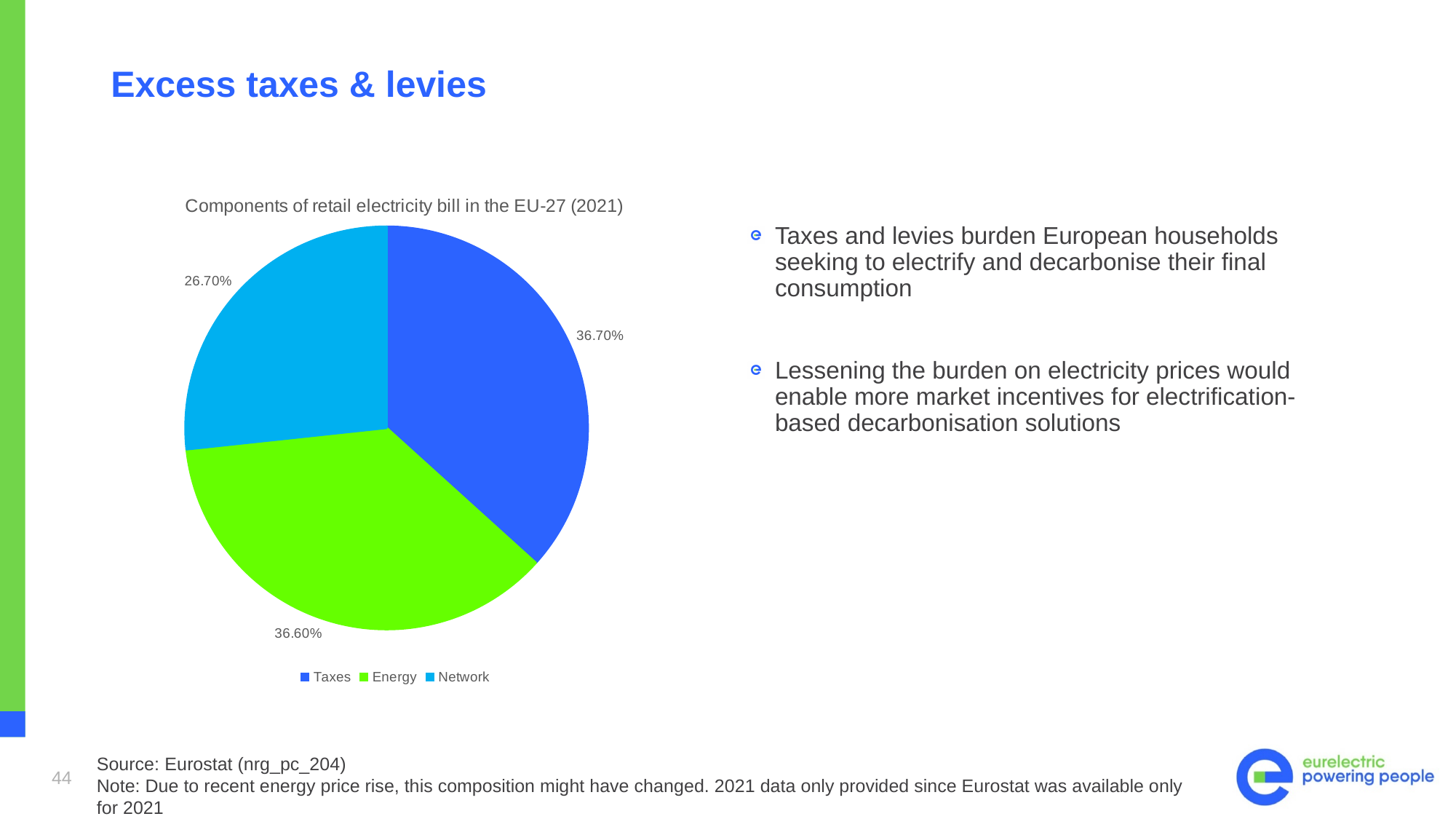

# Excess taxes & levies

### Chart: Components of retail electricity bill in the EU-27 (2021)

| Category |  |
|---|---|
| Taxes | 0.367 |
| Energy | 0.366 |
| Network | 0.267 |
Taxes and levies burden European households seeking to electrify and decarbonise their final consumption

Lessening the burden on electricity prices would enable more market incentives for electrification-based decarbonisation solutions
Source: Eurostat (nrg_pc_204)
Note: Due to recent energy price rise, this composition might have changed. 2021 data only provided since Eurostat was available only for 2021
44